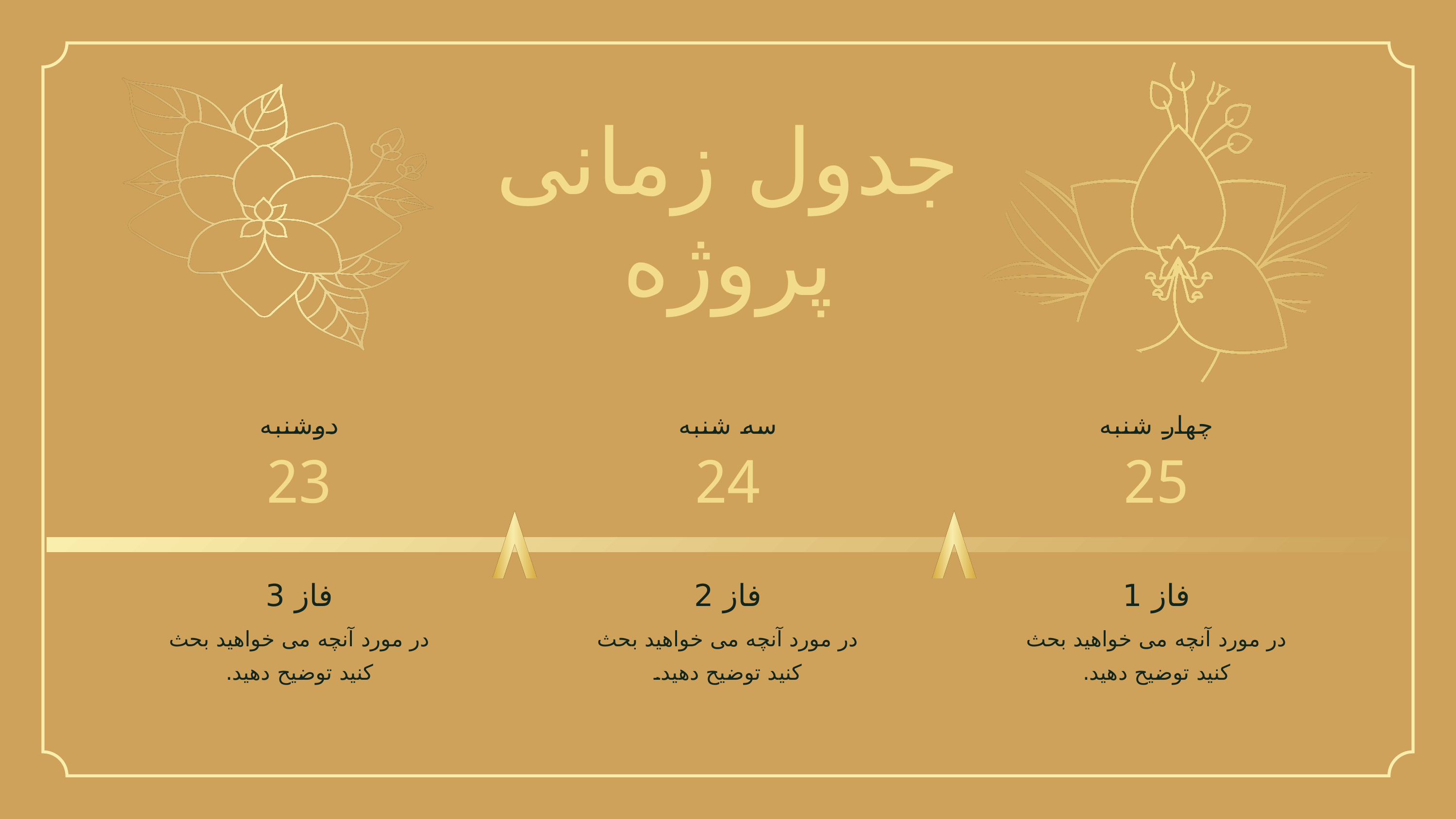

جدول زمانی پروژه
دوشنبه
سه شنبه
چهار شنبه
23
24
25

فاز 3
فاز 2
فاز 1
در مورد آنچه می خواهید بحث کنید توضیح دهید.
در مورد آنچه می خواهید بحث کنید توضیح دهید.
در مورد آنچه می خواهید بحث کنید توضیح دهید.